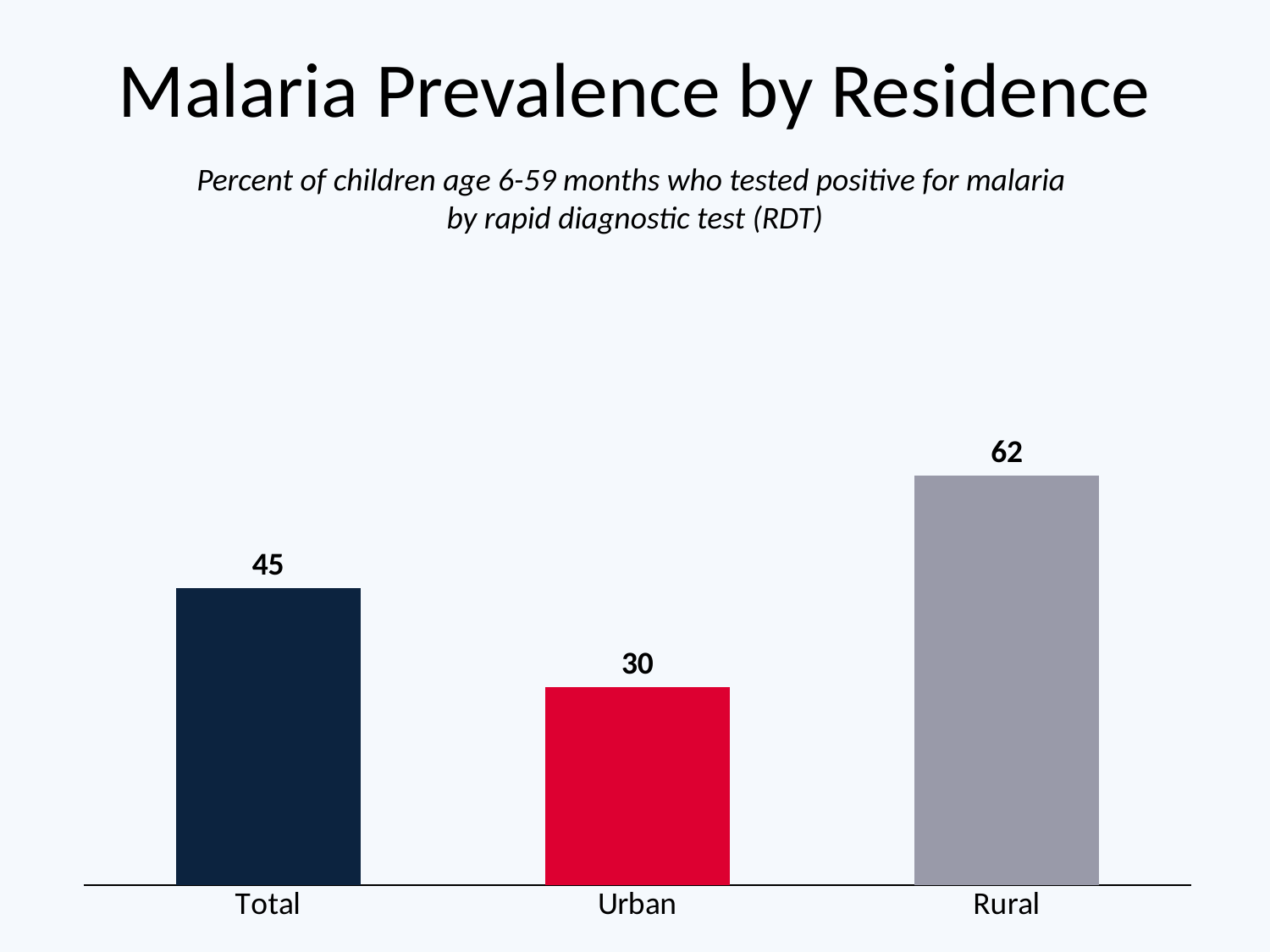

# Malaria Prevalence by Residence
Percent of children age 6-59 months who tested positive for malaria
by rapid diagnostic test (RDT)

### Chart

| Category | Series 1 |
|---|---|
| Total | 45.0 |
| Urban | 30.0 |
| Rural | 62.0 |